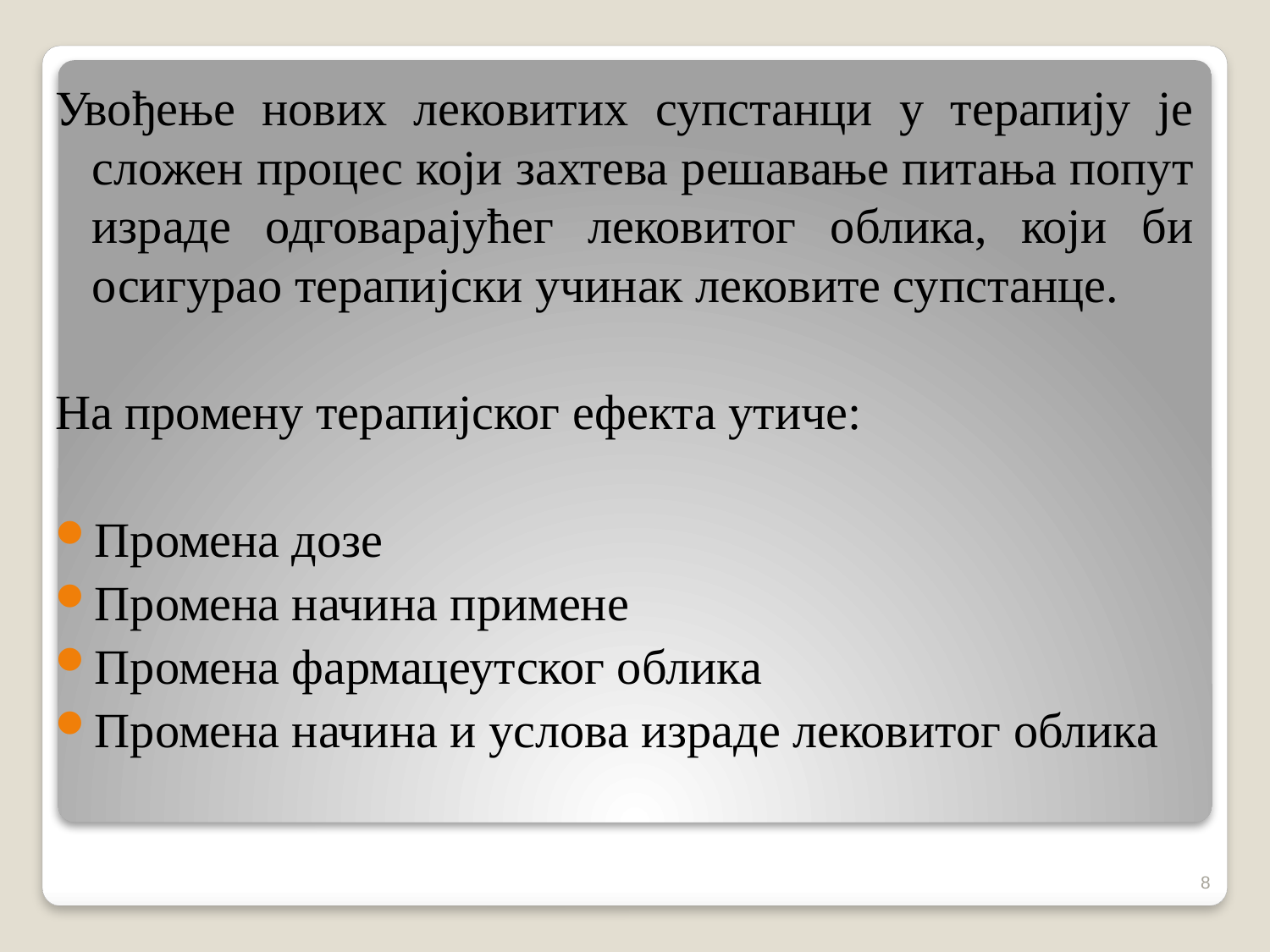

Увођење нових лековитих супстанци у терапију је сложен процес који захтева решавање питања попут израде одговарајућег лековитог облика, који би осигурао терапијски учинак лековите супстанце.

На промену терапијског ефекта утиче:

Промена дозе
Промена начина примене
Промена фармацеутског облика
Промена начина и услова израде лековитог облика

8